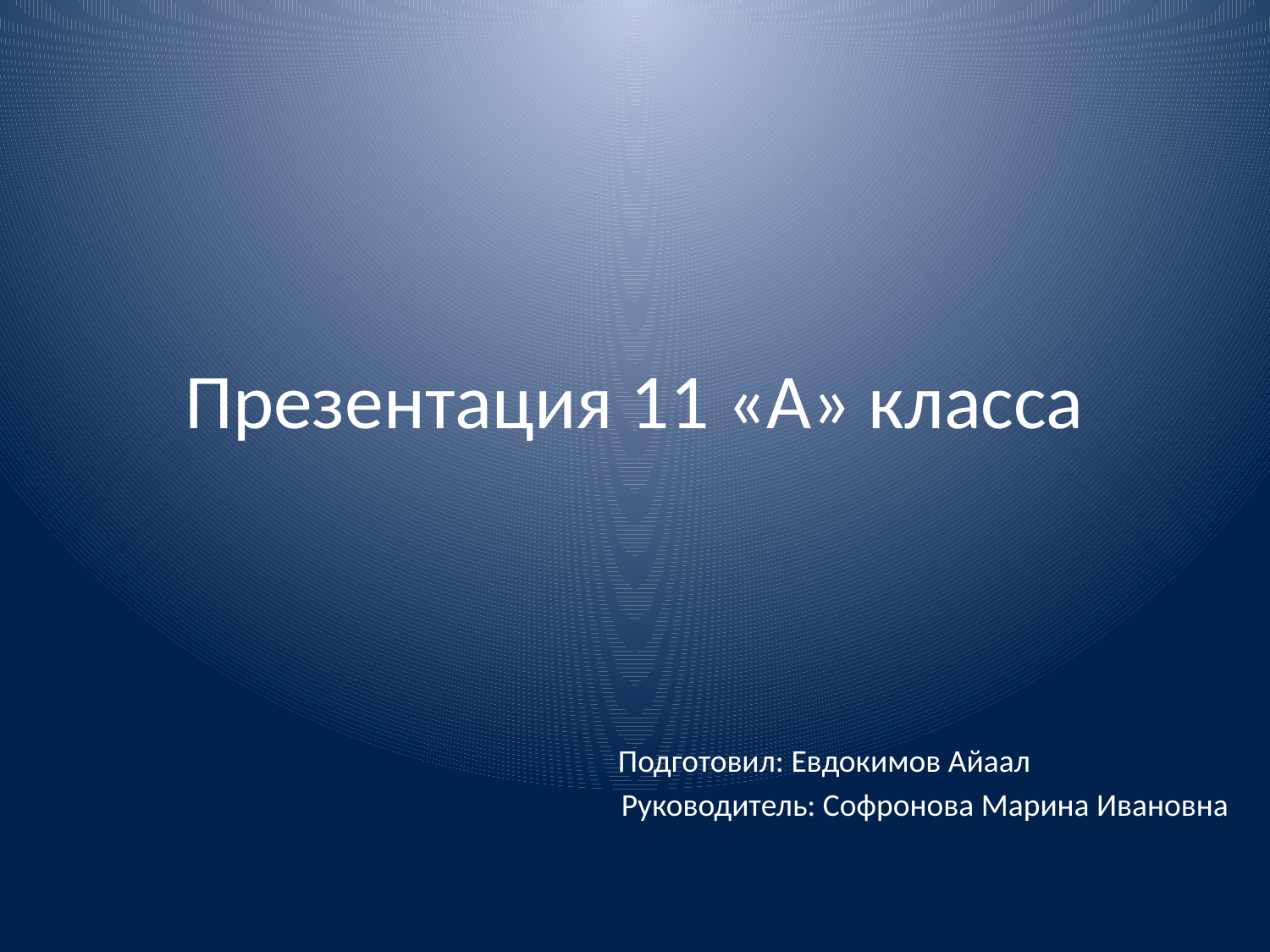

# Презентация 11 «А» класса
Подготовил: Евдокимов Айаал
                            Руководитель: Софронова Марина Ивановна